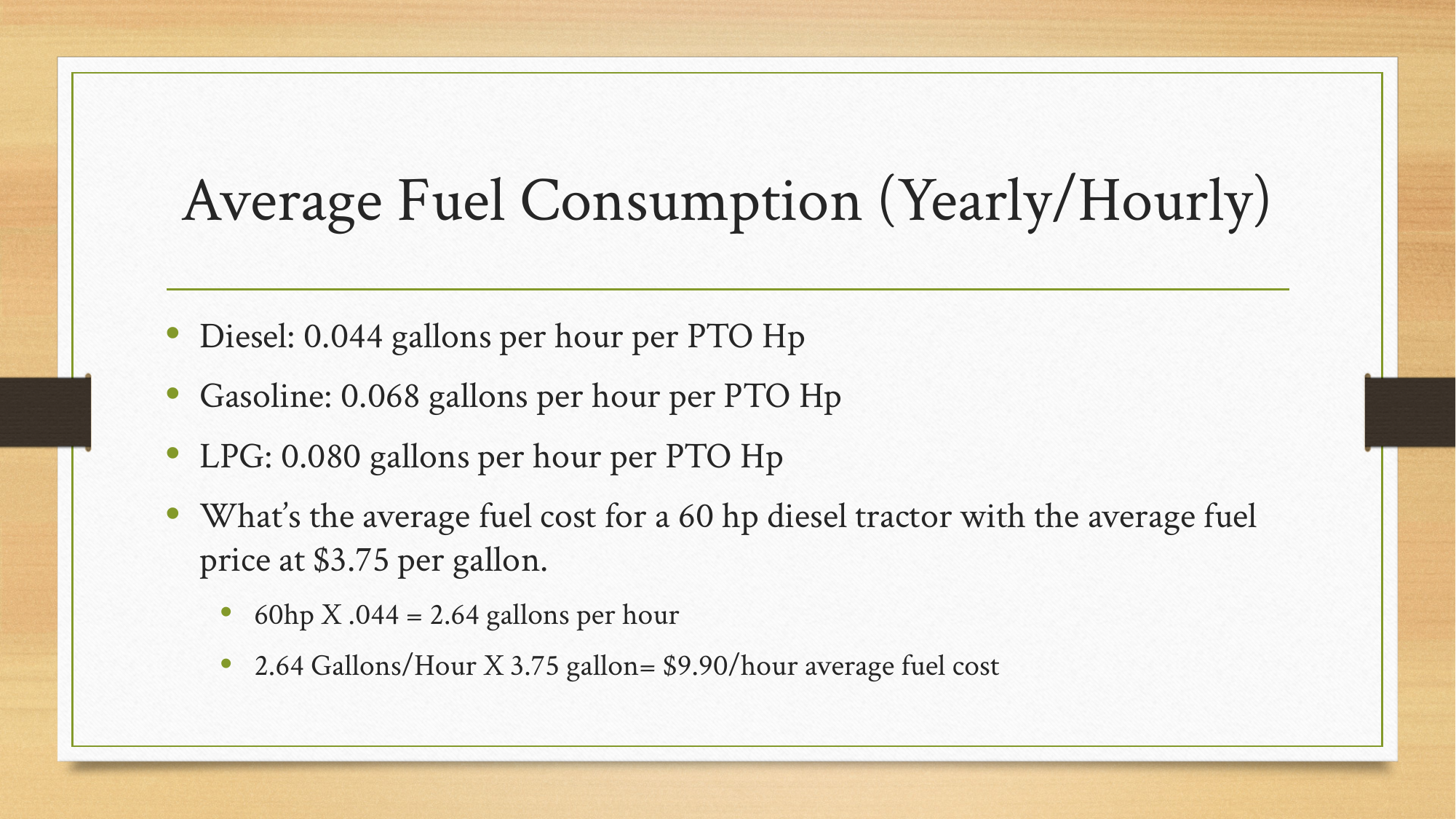

# Average Fuel Consumption (Yearly/Hourly)
Diesel: 0.044 gallons per hour per PTO Hp
Gasoline: 0.068 gallons per hour per PTO Hp
LPG: 0.080 gallons per hour per PTO Hp
What’s the average fuel cost for a 60 hp diesel tractor with the average fuel price at $3.75 per gallon.
60hp X .044 = 2.64 gallons per hour
2.64 Gallons/Hour X 3.75 gallon= $9.90/hour average fuel cost